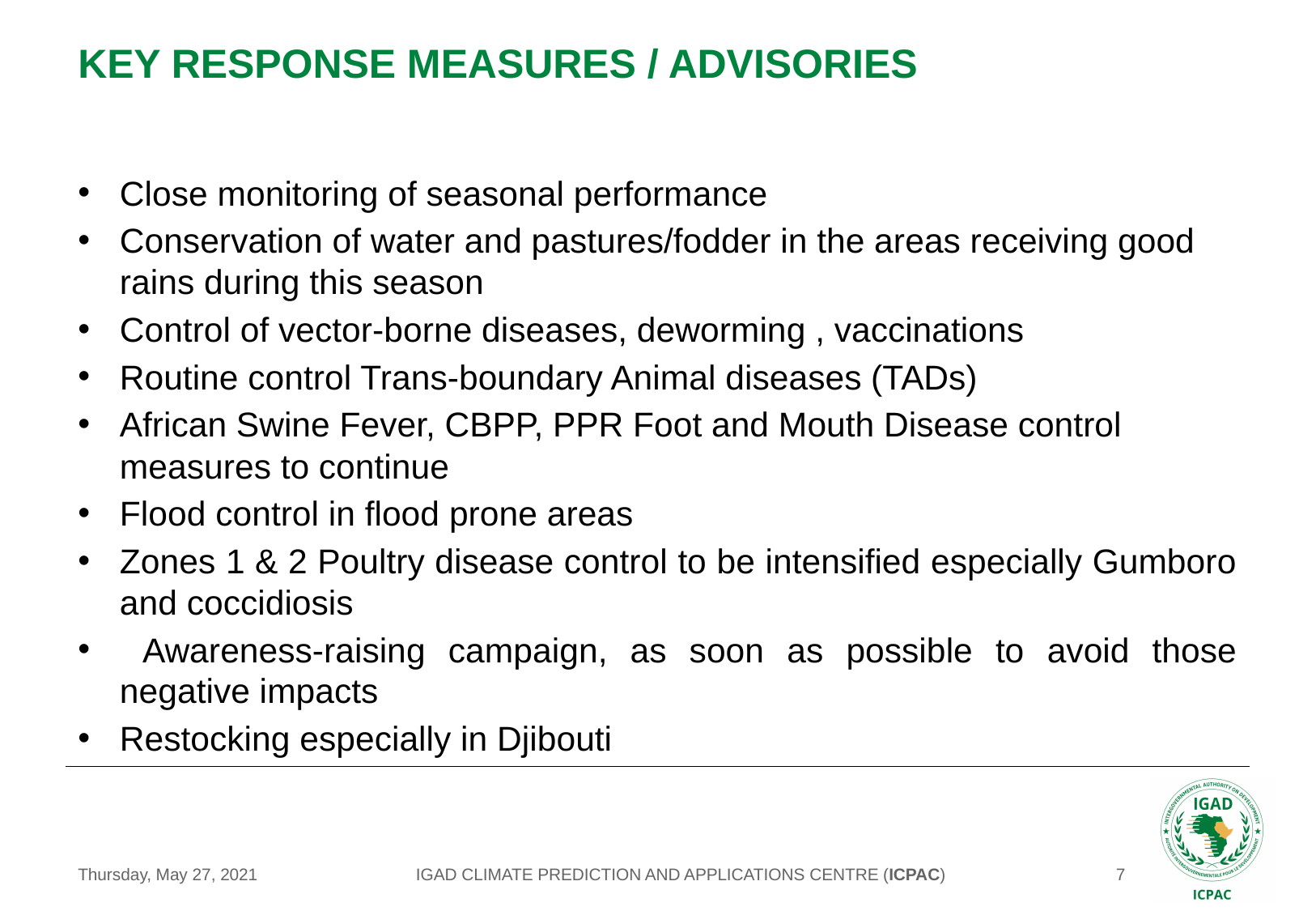

# KEY RESPONSE MEASURES / ADVISORIES
Close monitoring of seasonal performance
Conservation of water and pastures/fodder in the areas receiving good rains during this season
Control of vector-borne diseases, deworming , vaccinations
Routine control Trans-boundary Animal diseases (TADs)
African Swine Fever, CBPP, PPR Foot and Mouth Disease control measures to continue
Flood control in flood prone areas
Zones 1 & 2 Poultry disease control to be intensified especially Gumboro and coccidiosis
 Awareness-raising campaign, as soon as possible to avoid those negative impacts
Restocking especially in Djibouti

IGAD CLIMATE PREDICTION AND APPLICATIONS CENTRE (ICPAC)
Thursday, May 27, 2021
7